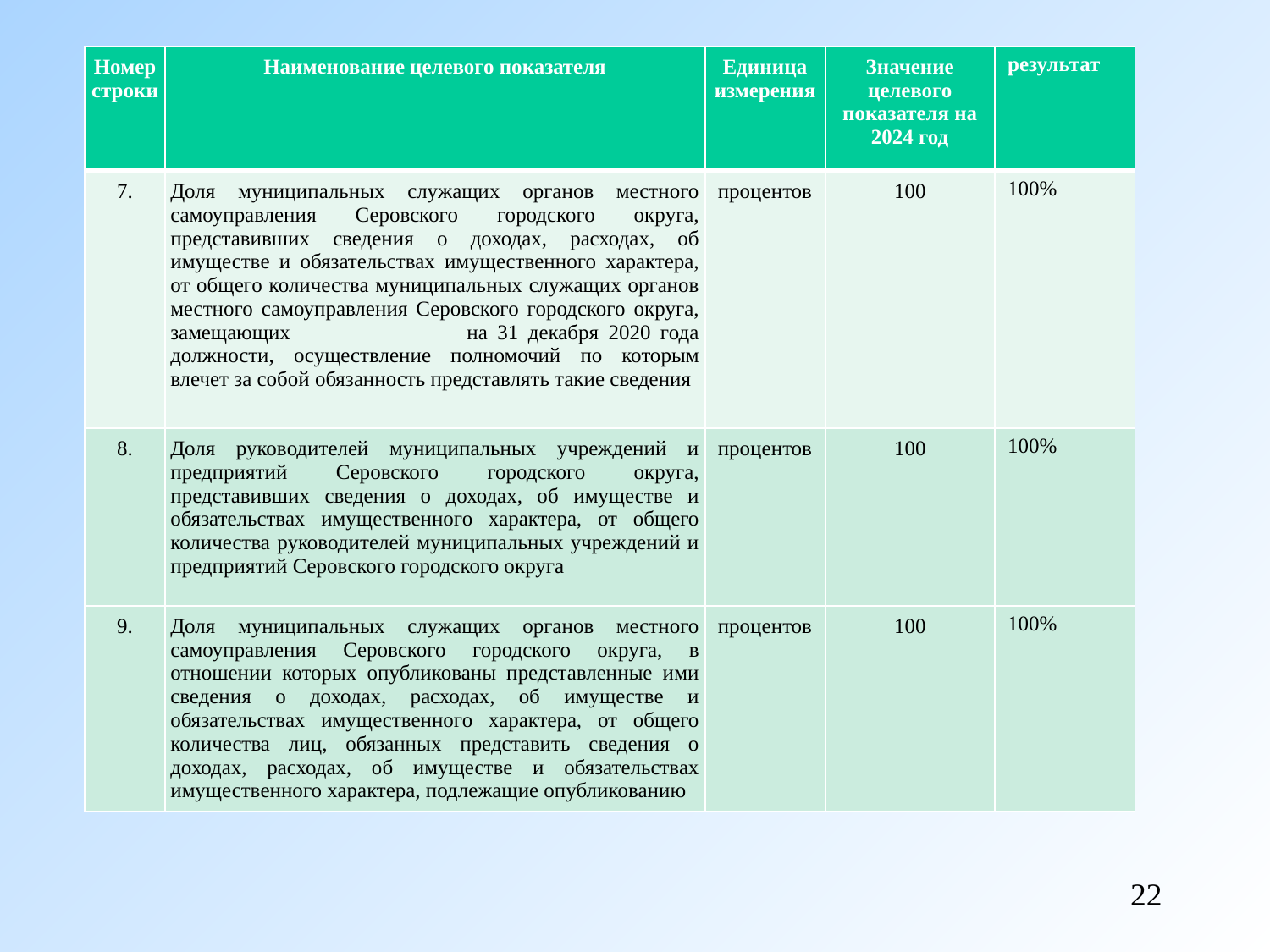

| Номер строки | Наименование целевого показателя | Единица измерения | Значение целевого показателя на 2024 год | результат |
| --- | --- | --- | --- | --- |
| 7. | Доля муниципальных служащих органов местного самоуправления Серовского городского округа, представивших сведения о доходах, расходах, об имуществе и обязательствах имущественного характера, от общего количества муниципальных служащих органов местного самоуправления Серовского городского округа, замещающих на 31 декабря 2020 года должности, осуществление полномочий по которым влечет за собой обязанность представлять такие сведения | процентов | 100 | 100% |
| 8. | Доля руководителей муниципальных учреждений и предприятий Серовского городского округа, представивших сведения о доходах, об имуществе и обязательствах имущественного характера, от общего количества руководителей муниципальных учреждений и предприятий Серовского городского округа | процентов | 100 | 100% |
| 9. | Доля муниципальных служащих органов местного самоуправления Серовского городского округа, в отношении которых опубликованы представленные ими сведения о доходах, расходах, об имуществе и обязательствах имущественного характера, от общего количества лиц, обязанных представить сведения о доходах, расходах, об имуществе и обязательствах имущественного характера, подлежащие опубликованию | процентов | 100 | 100% |
22